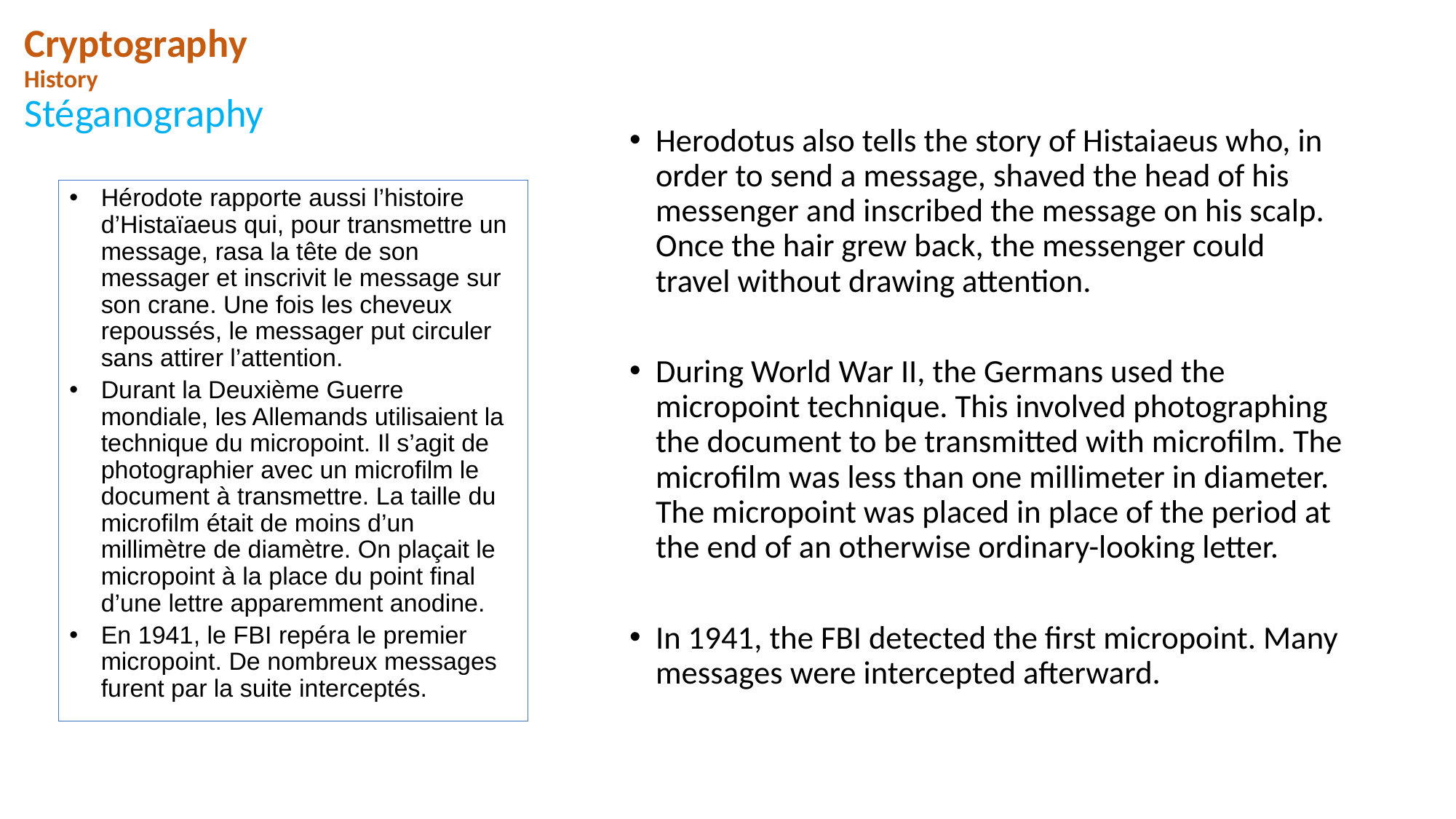

Cryptography
History
Stéganography
Herodotus also tells the story of Histaiaeus who, in order to send a message, shaved the head of his messenger and inscribed the message on his scalp. Once the hair grew back, the messenger could travel without drawing attention.

During World War II, the Germans used the micropoint technique. This involved photographing the document to be transmitted with microfilm. The microfilm was less than one millimeter in diameter. The micropoint was placed in place of the period at the end of an otherwise ordinary-looking letter.

In 1941, the FBI detected the first micropoint. Many messages were intercepted afterward.
Hérodote rapporte aussi l’histoire d’Histaïaeus qui, pour transmettre un message, rasa la tête de son messager et inscrivit le message sur son crane. Une fois les cheveux repoussés, le messager put circuler sans attirer l’attention.
Durant la Deuxième Guerre mondiale, les Allemands utilisaient la technique du micropoint. Il s’agit de photographier avec un microfilm le document à transmettre. La taille du microfilm était de moins d’un millimètre de diamètre. On plaçait le micropoint à la place du point final d’une lettre apparemment anodine.
En 1941, le FBI repéra le premier micropoint. De nombreux messages furent par la suite interceptés.